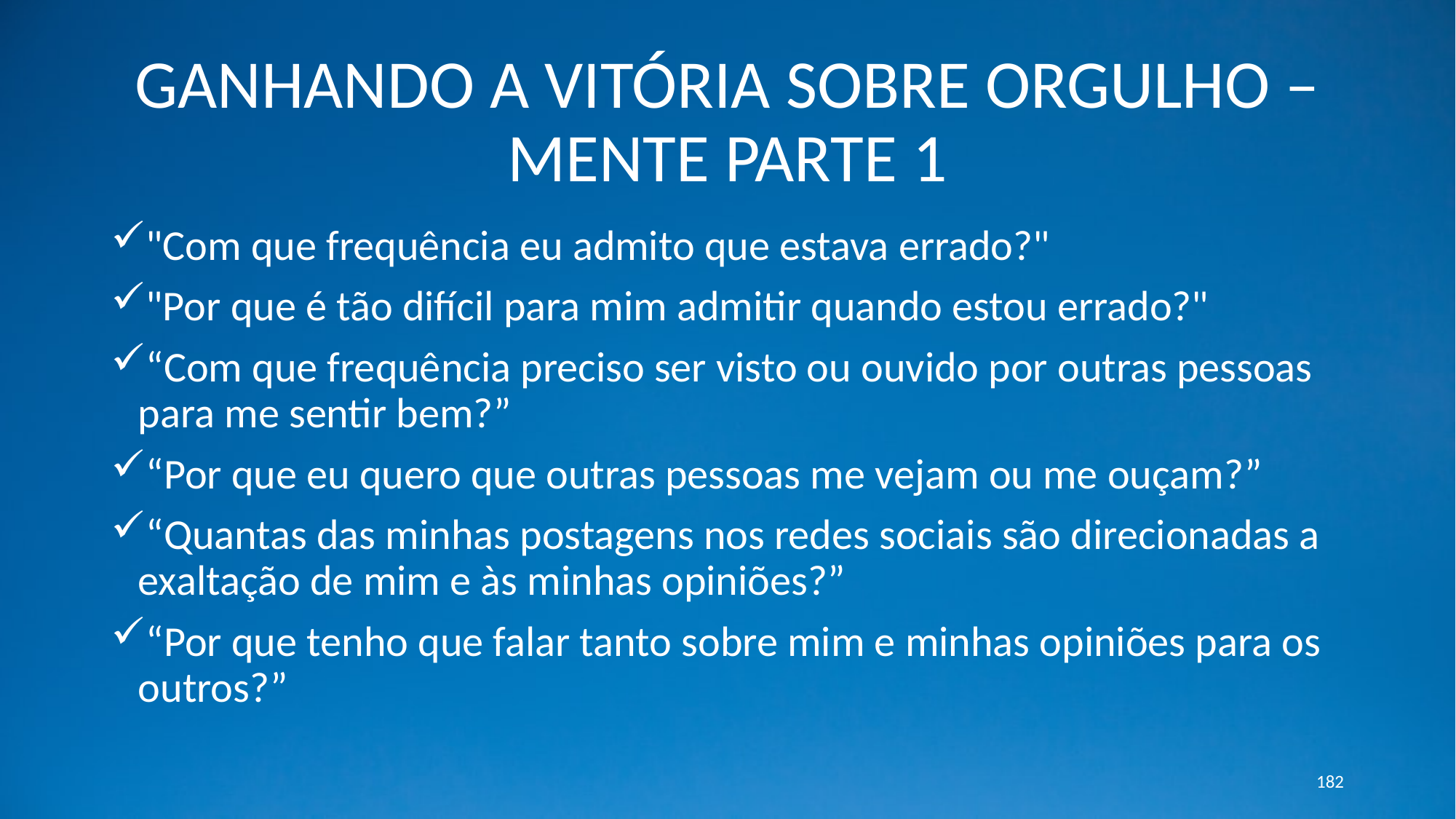

# GANHANDO A VITÓRIA SOBRE ORGULHO – MENTE PARTE 1
"Com que frequência eu admito que estava errado?"
"Por que é tão difícil para mim admitir quando estou errado?"
“Com que frequência preciso ser visto ou ouvido por outras pessoas para me sentir bem?”
“Por que eu quero que outras pessoas me vejam ou me ouçam?”
“Quantas das minhas postagens nos redes sociais são direcionadas a exaltação de mim e às minhas opiniões?”
“Por que tenho que falar tanto sobre mim e minhas opiniões para os outros?”

182